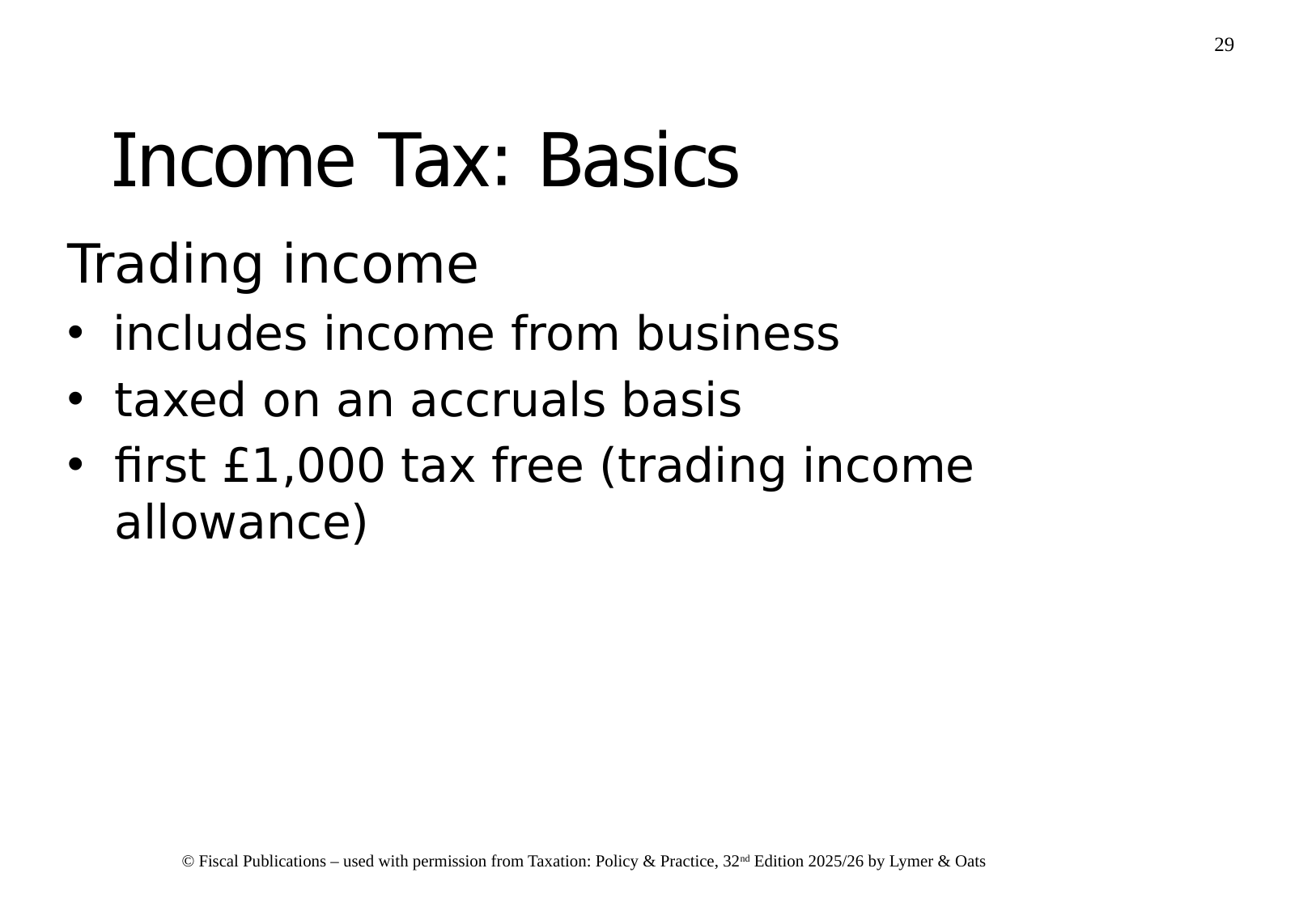

# Income Tax: Basics
Trading income
includes income from business
taxed on an accruals basis
first £1,000 tax free (trading income allowance)